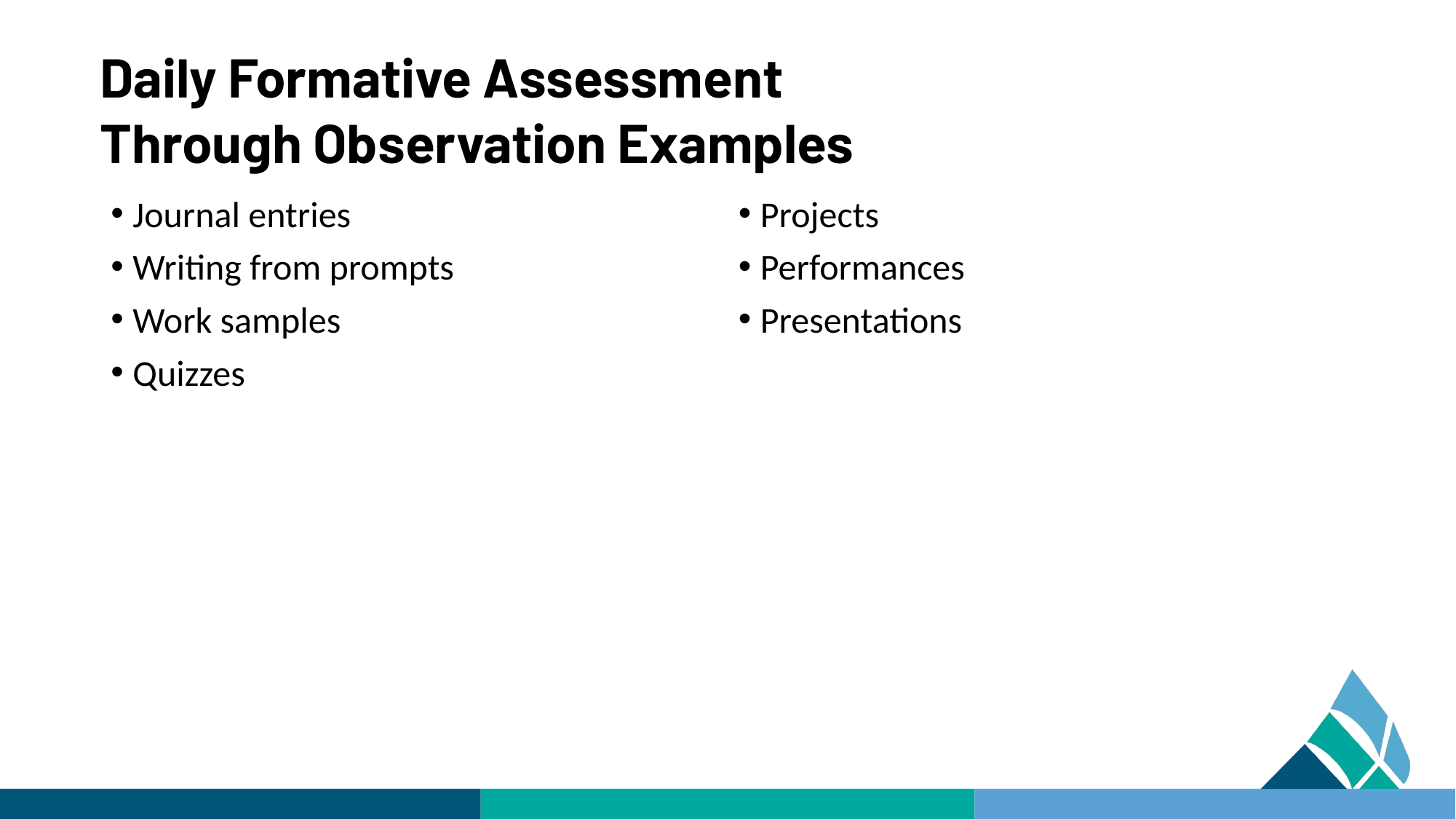

# Daily Formative Assessment Through Observation Examples
Journal entries
Writing from prompts
Work samples
Quizzes

Projects
Performances
Presentations